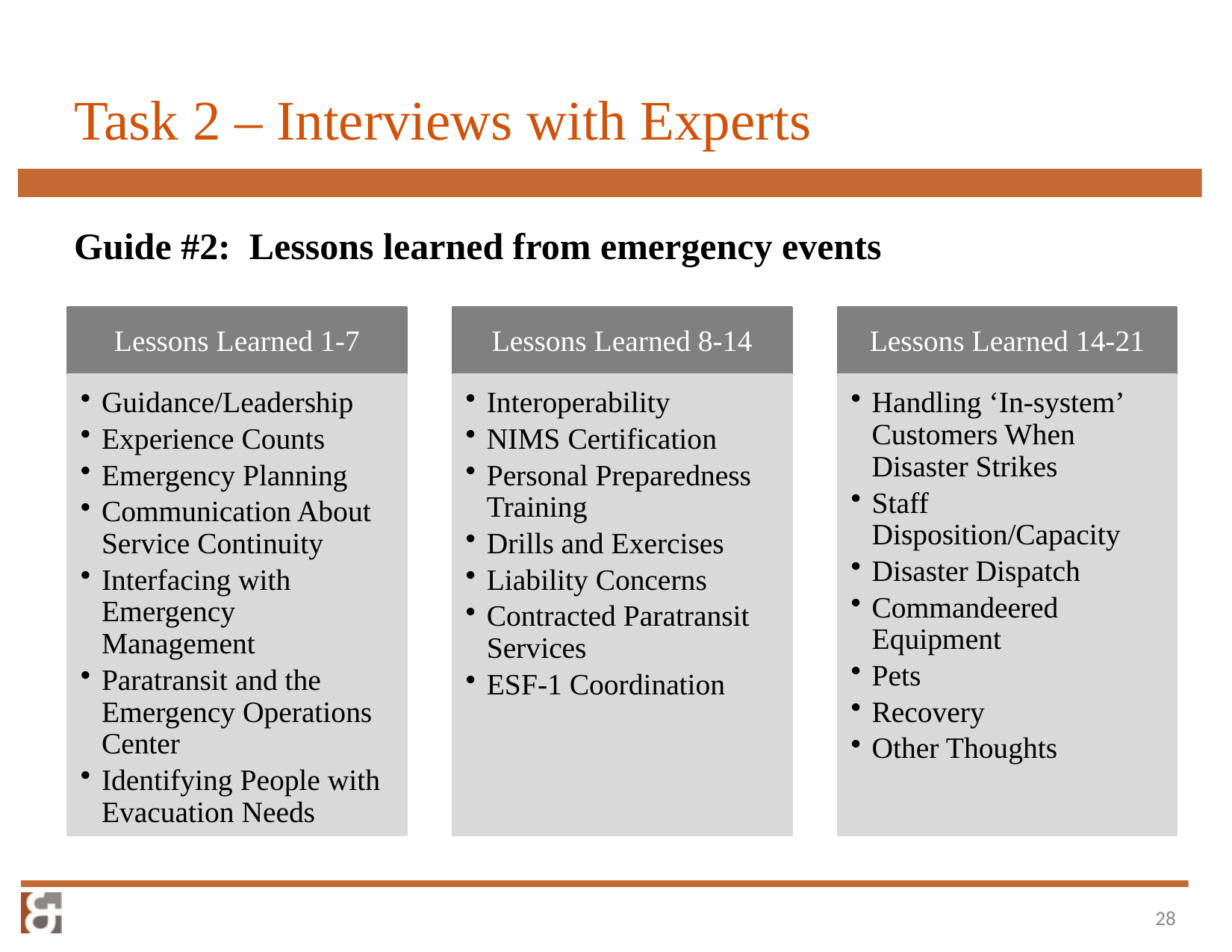

# Task 2 – Interviews with Experts
Guide #2:  Lessons learned from emergency events
Lessons Learned 1-7
Guidance/Leadership
Experience Counts
Emergency Planning
Communication About Service Continuity
Interfacing with Emergency Management
Paratransit and the Emergency Operations Center
Identifying People with Evacuation Needs
Lessons Learned 8-14
Interoperability
NIMS Certification
Personal Preparedness Training
Drills and Exercises
Liability Concerns
Contracted Paratransit Services
ESF-1 Coordination
Lessons Learned 14-21
Handling ‘In-system’ Customers When Disaster Strikes
Staff Disposition/Capacity
Disaster Dispatch
Commandeered Equipment
Pets
Recovery
Other Thoughts